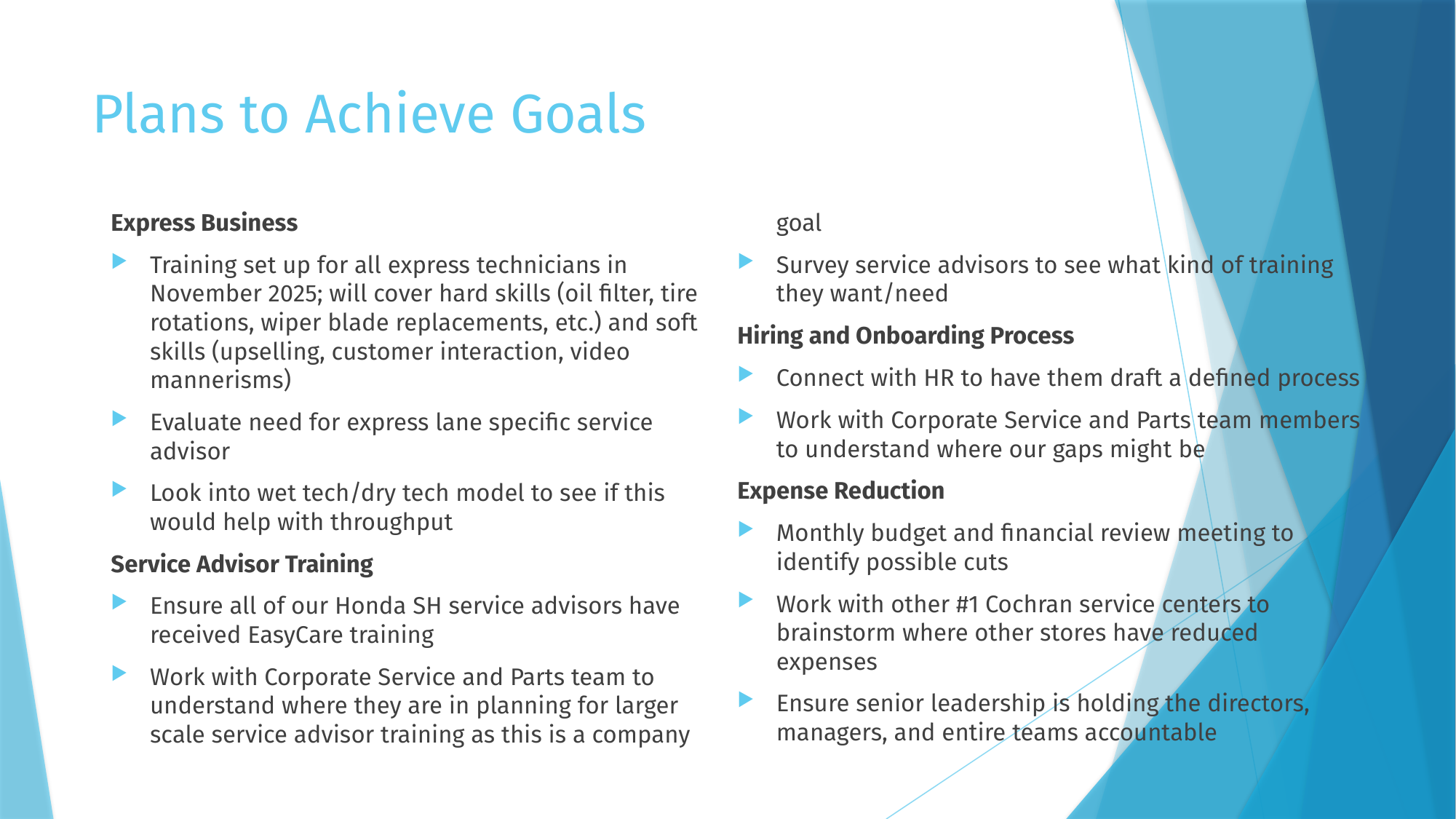

# Plans to Achieve Goals
Express Business
Training set up for all express technicians in November 2025; will cover hard skills (oil filter, tire rotations, wiper blade replacements, etc.) and soft skills (upselling, customer interaction, video mannerisms)
Evaluate need for express lane specific service advisor
Look into wet tech/dry tech model to see if this would help with throughput
Service Advisor Training
Ensure all of our Honda SH service advisors have received EasyCare training
Work with Corporate Service and Parts team to understand where they are in planning for larger scale service advisor training as this is a company goal
Survey service advisors to see what kind of training they want/need
Hiring and Onboarding Process
Connect with HR to have them draft a defined process
Work with Corporate Service and Parts team members to understand where our gaps might be
Expense Reduction
Monthly budget and financial review meeting to identify possible cuts
Work with other #1 Cochran service centers to brainstorm where other stores have reduced expenses
Ensure senior leadership is holding the directors, managers, and entire teams accountable